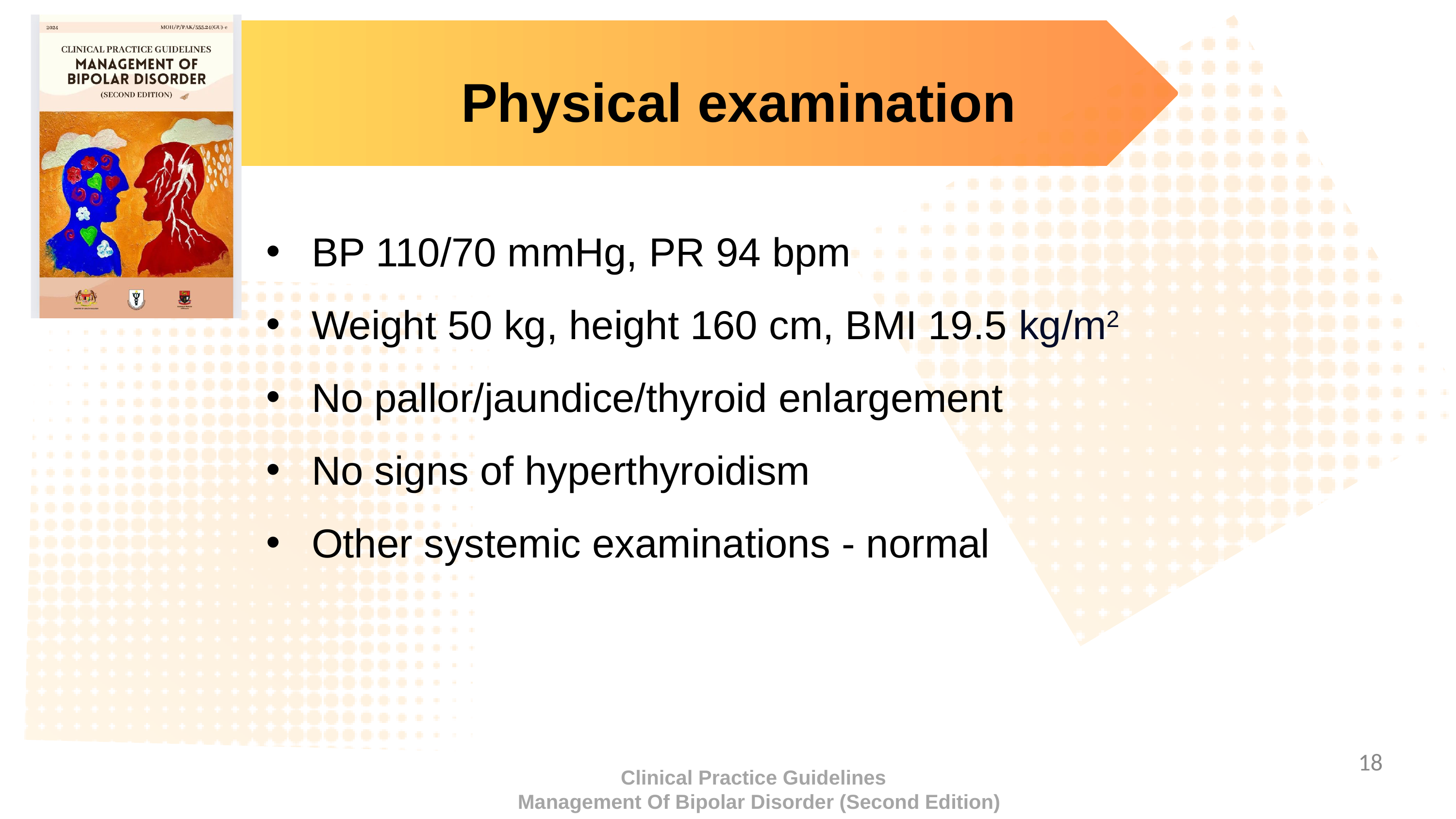

Physical examination

BP 110/70 mmHg, PR 94 bpm

Weight 50 kg, height 160 cm, BMI 19.5 kg/m2

No pallor/jaundice/thyroid enlargement

No signs of hyperthyroidism

Other systemic examinations - normal

18
Clinical Practice Guidelines
 Management Of Bipolar Disorder (Second Edition)